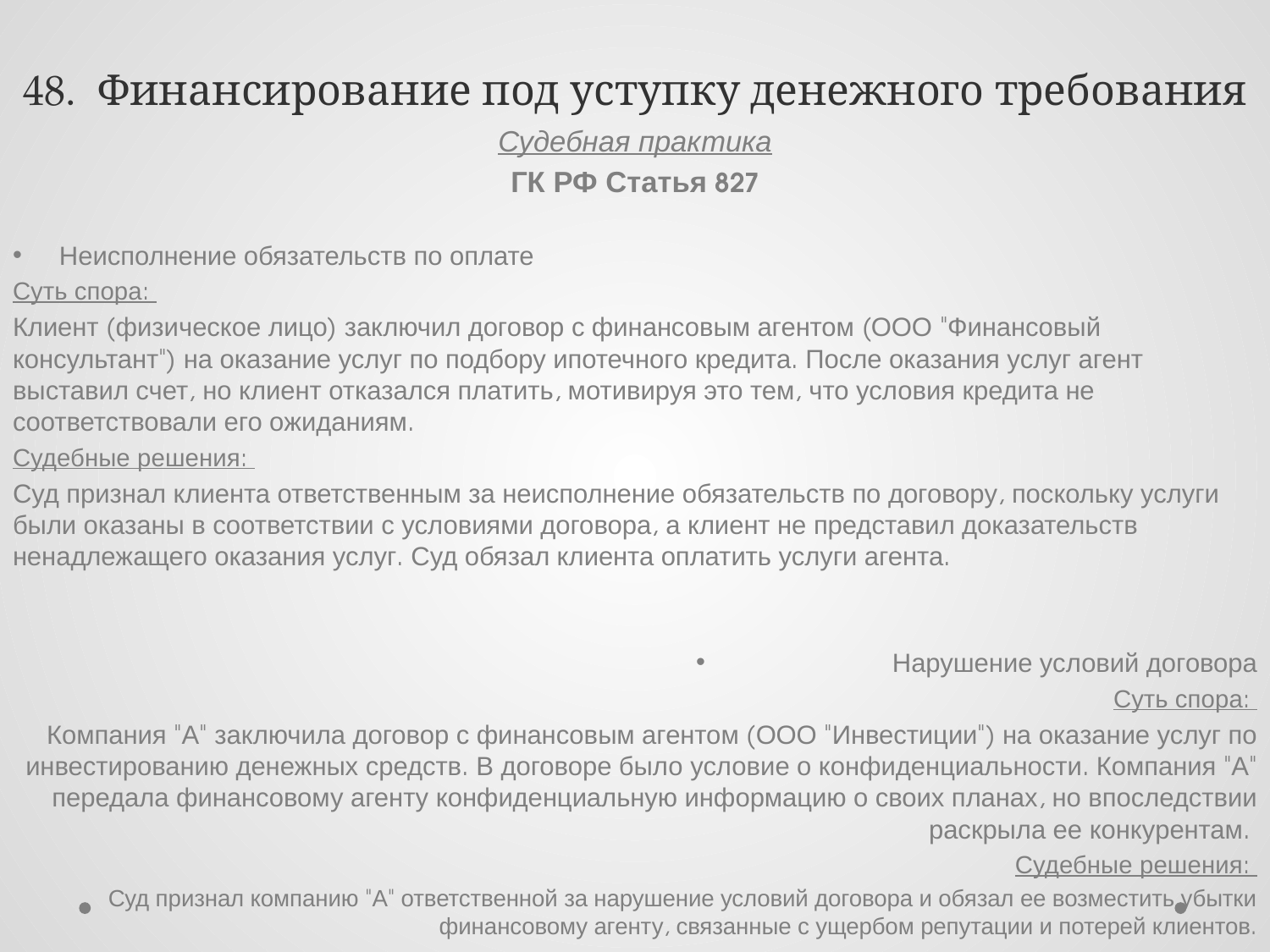

# 48.  Финансирование под уступку денежного требования
Судебная практика
ГК РФ Статья 827

Неисполнение обязательств по оплате
Суть спора:
Клиент (физическое лицо) заключил договор с финансовым агентом (ООО "Финансовый консультант") на оказание услуг по подбору ипотечного кредита. После оказания услуг агент выставил счет, но клиент отказался платить, мотивируя это тем, что условия кредита не соответствовали его ожиданиям.
Судебные решения:
Суд признал клиента ответственным за неисполнение обязательств по договору, поскольку услуги были оказаны в соответствии с условиями договора, а клиент не представил доказательств ненадлежащего оказания услуг. Суд обязал клиента оплатить услуги агента.

Нарушение условий договора
 Суть спора:
Компания "А" заключила договор с финансовым агентом (ООО "Инвестиции") на оказание услуг по инвестированию денежных средств. В договоре было условие о конфиденциальности. Компания "А" передала финансовому агенту конфиденциальную информацию о своих планах, но впоследствии раскрыла ее конкурентам.
Судебные решения:
Суд признал компанию "А" ответственной за нарушение условий договора и обязал ее возместить убытки финансовому агенту, связанные с ущербом репутации и потерей клиентов.